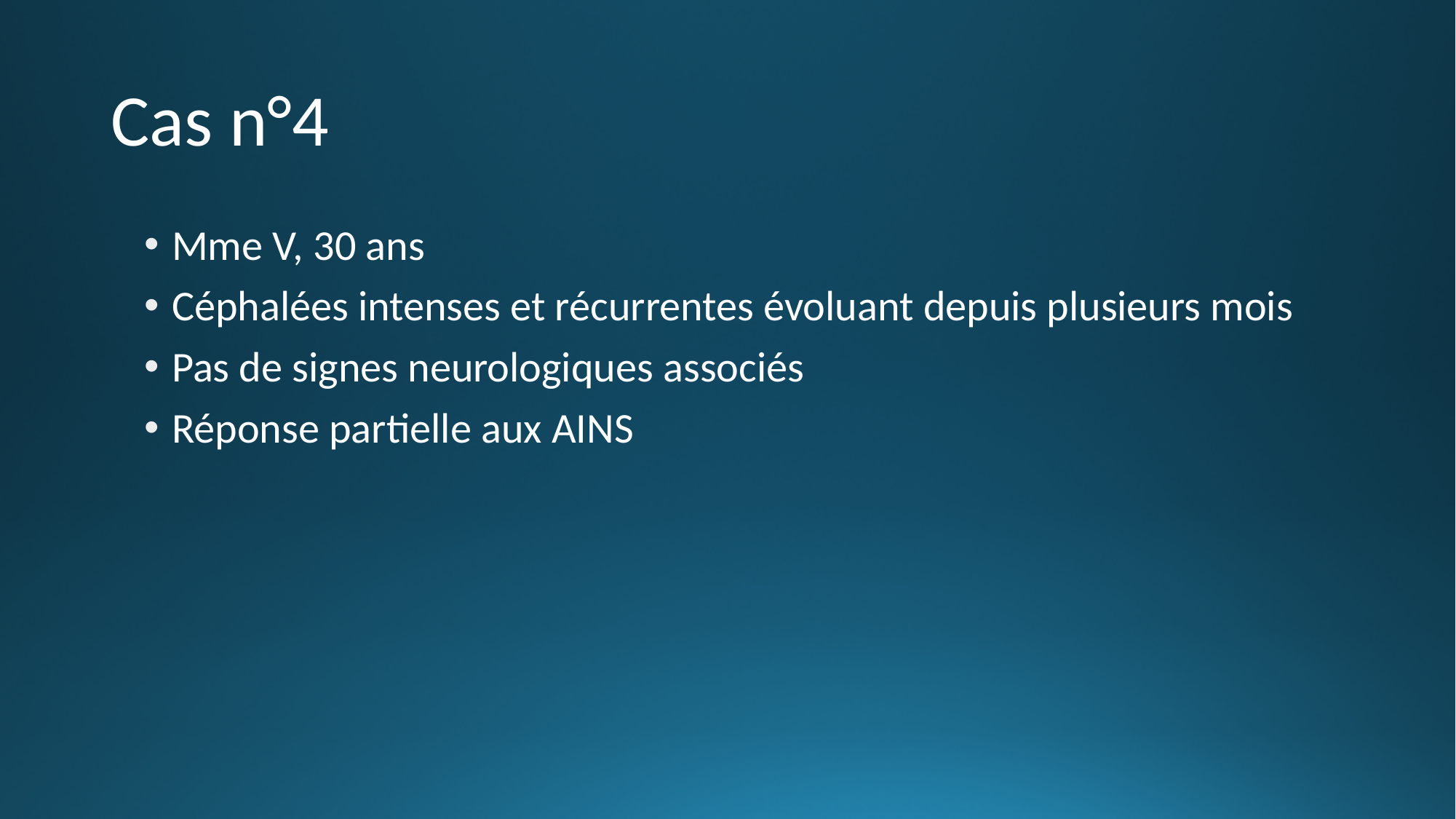

# Cas n°4
Mme V, 30 ans
Céphalées intenses et récurrentes évoluant depuis plusieurs mois
Pas de signes neurologiques associés
Réponse partielle aux AINS